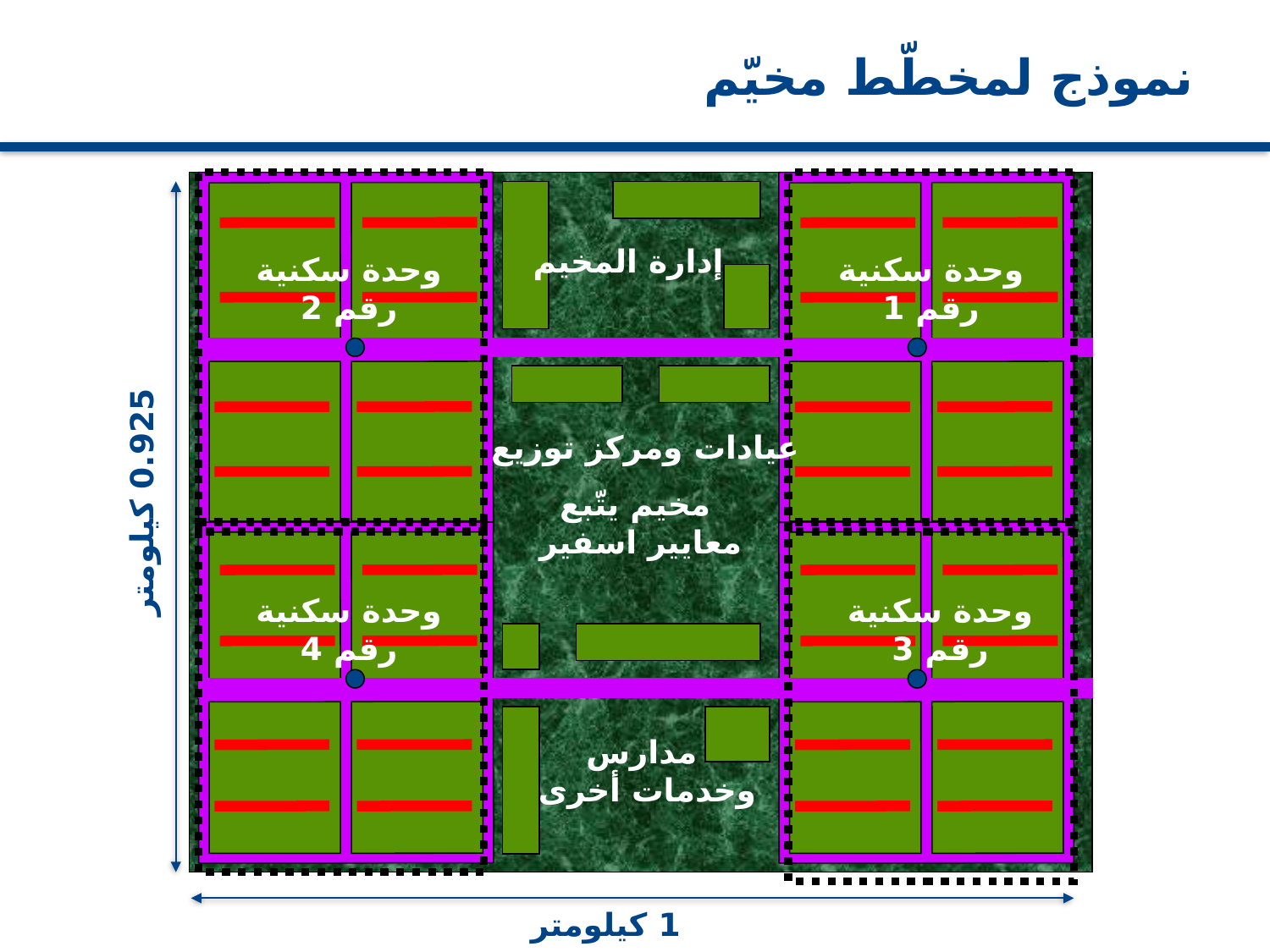

# نموذج لمخطّط مخيّم
مخيم يتّبع
معايير اسفير

إدارة المخيم
وحدة سكنية رقم 2
وحدة سكنية رقم 1

عيادات ومركز توزيع
0.925 كيلومتر

وحدة سكنية رقم 4
وحدة سكنية رقم 3

مدارس
وخدمات أخرى
1 كيلومتر